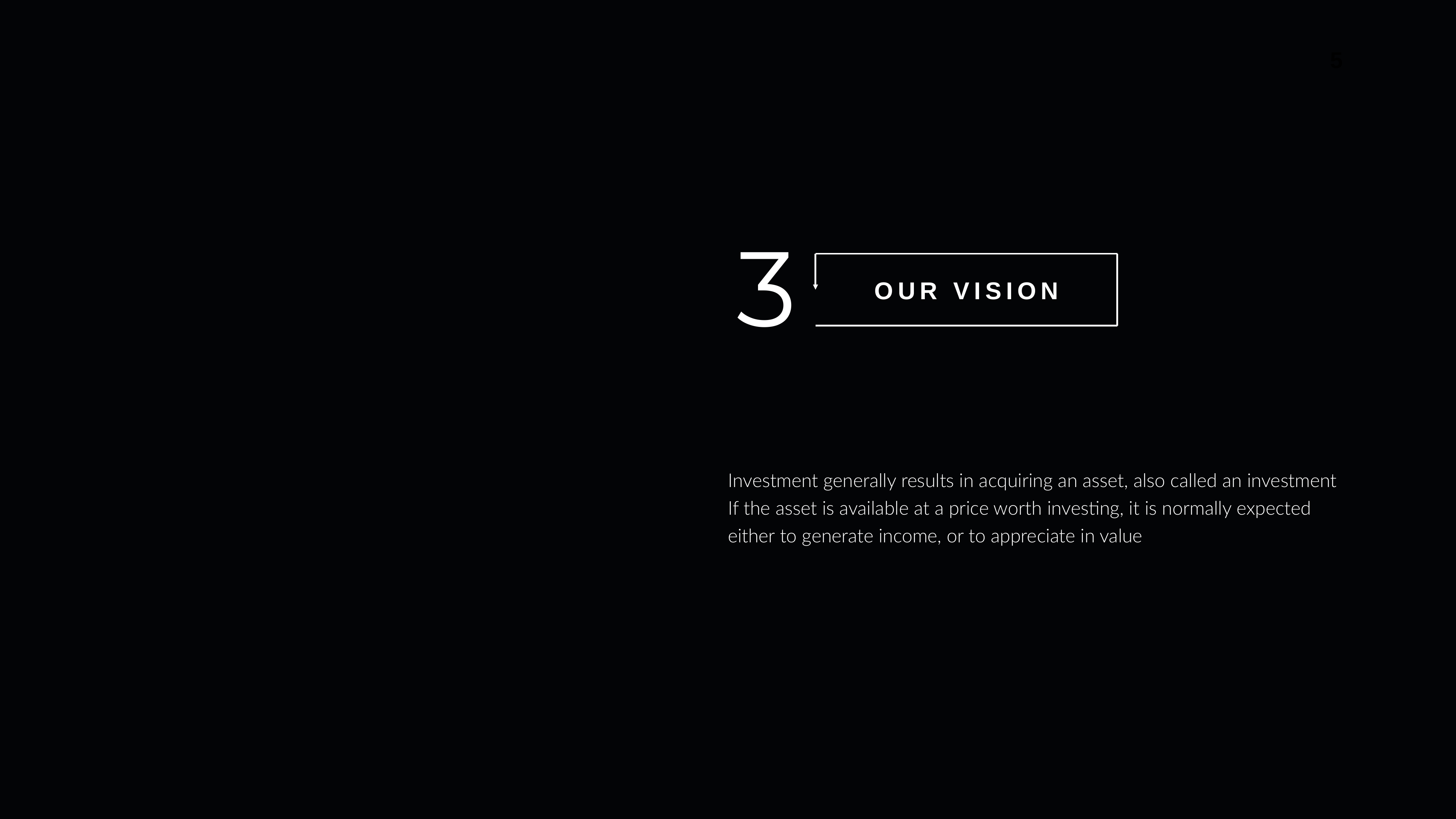

3
OUR VISION
Investment generally results in acquiring an asset, also called an investment If the asset is available at a price worth investing, it is normally expected either to generate income, or to appreciate in value